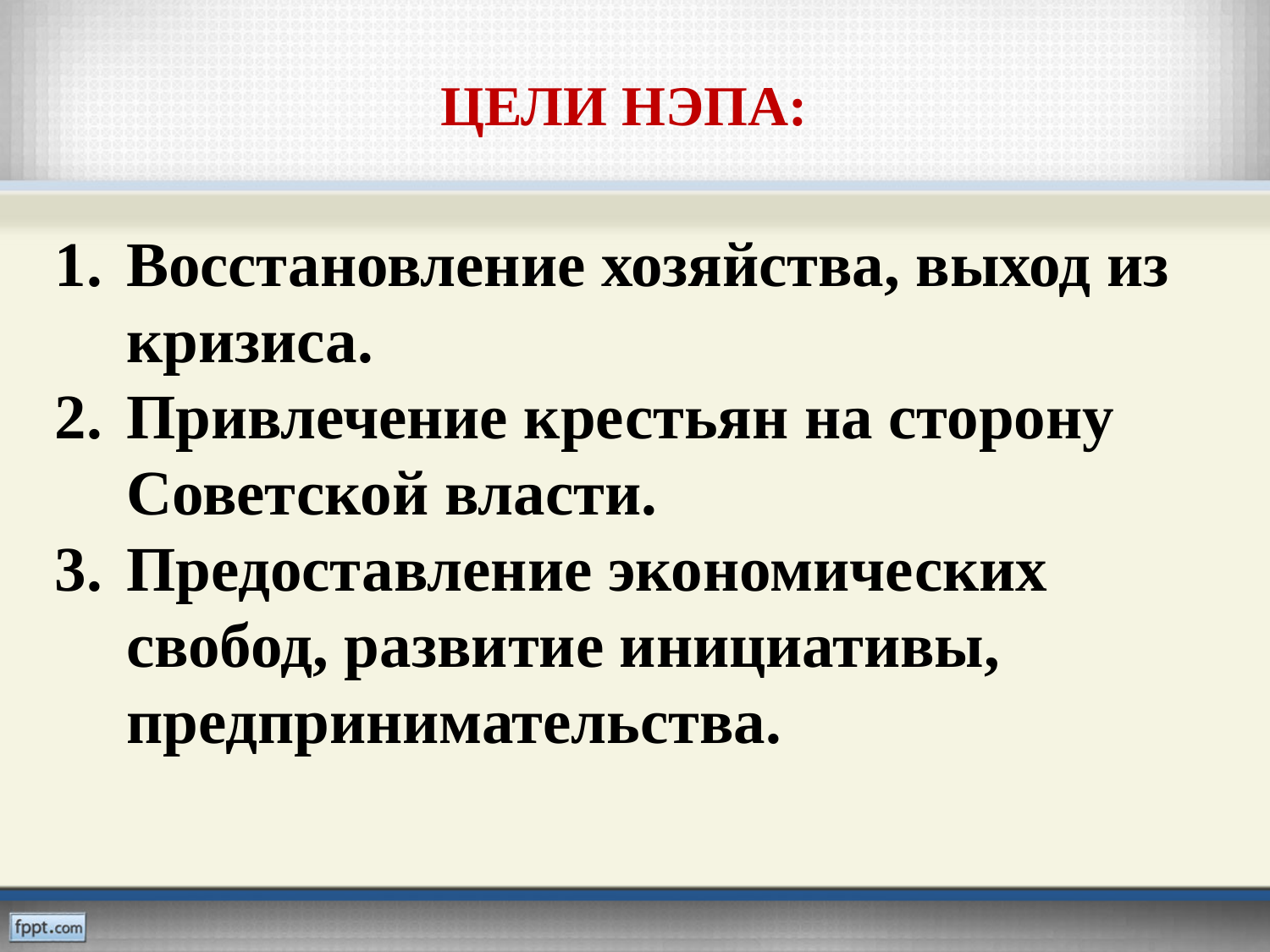

ЦЕЛИ НЭПА:
Восстановление хозяйства, выход из кризиса.
Привлечение крестьян на сторону Советской власти.
Предоставление экономических свобод, развитие инициативы, предпринимательства.